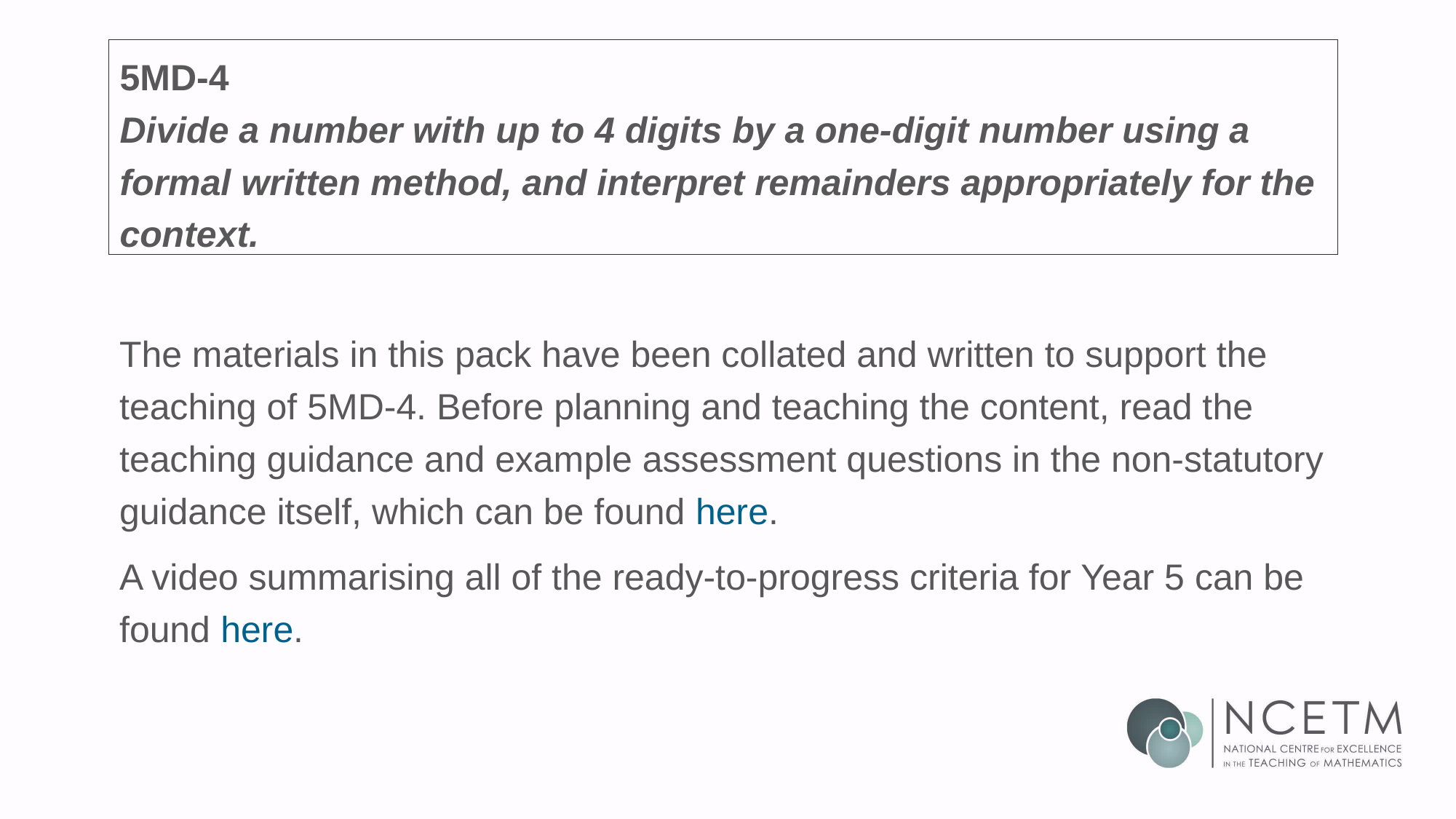

# 5MD-4 Divide a number with up to 4 digits by a one-digit number using a formal written method, and interpret remainders appropriately for the context.
The materials in this pack have been collated and written to support the teaching of 5MD-4. Before planning and teaching the content, read the teaching guidance and example assessment questions in the non-statutory guidance itself, which can be found here.
A video summarising all of the ready-to-progress criteria for Year 5 can be found here.